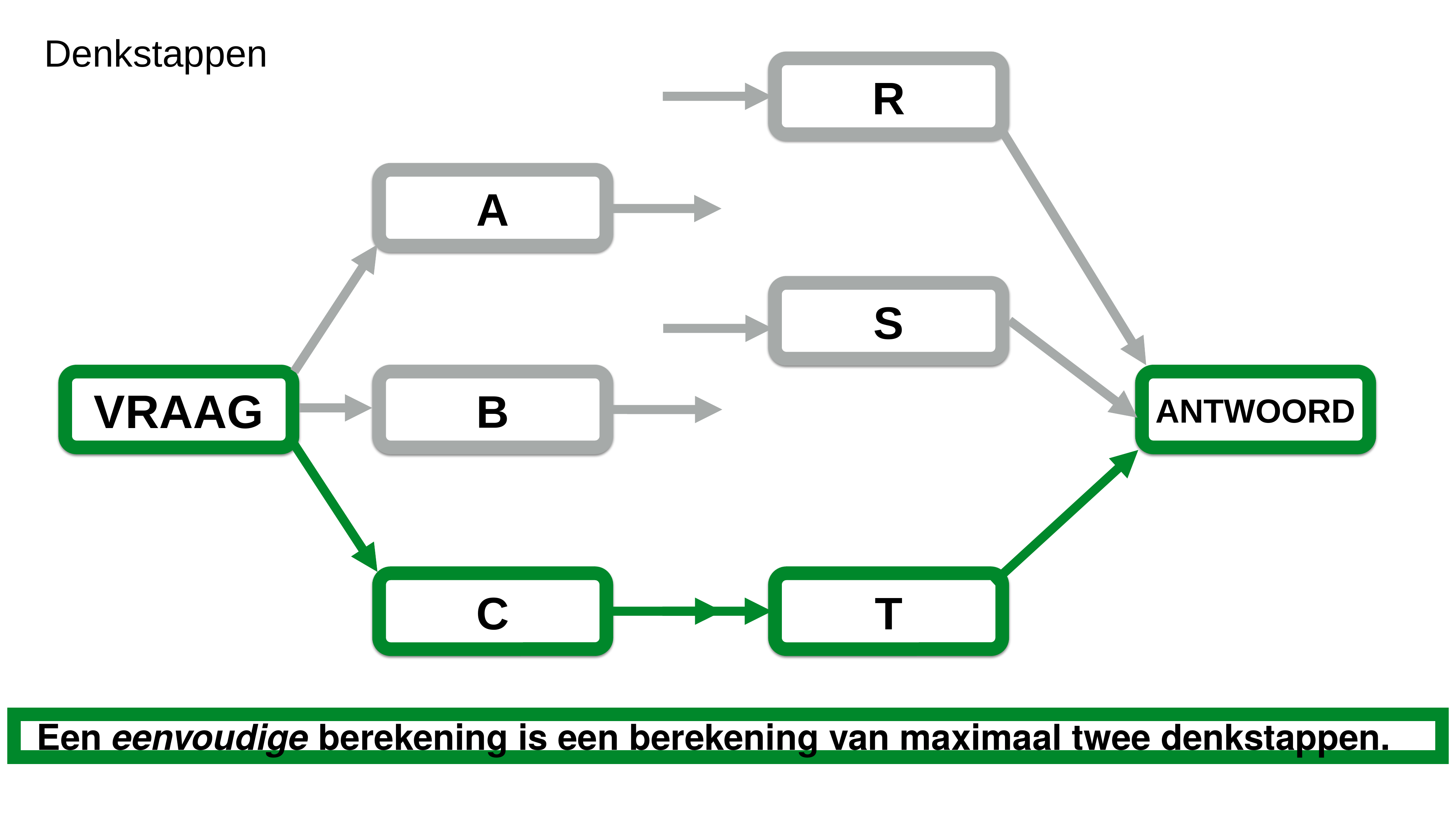

Denkstappen
R

A

S

VRAAG
B
ANTWOORD

C
T

Een eenvoudige berekening is een berekening van maximaal twee denkstappen.